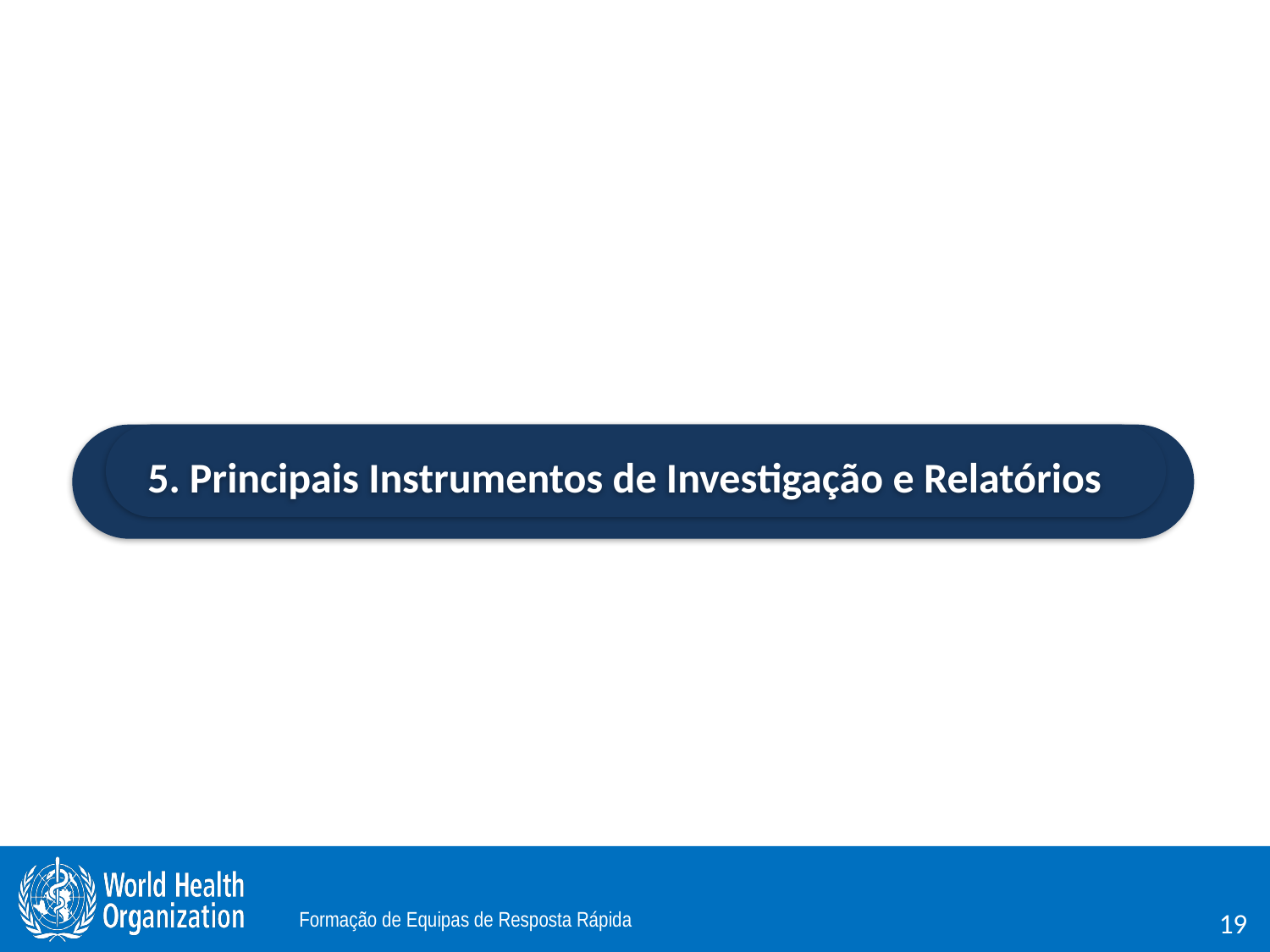

#

5. Principais Instrumentos de Investigação e Relatórios